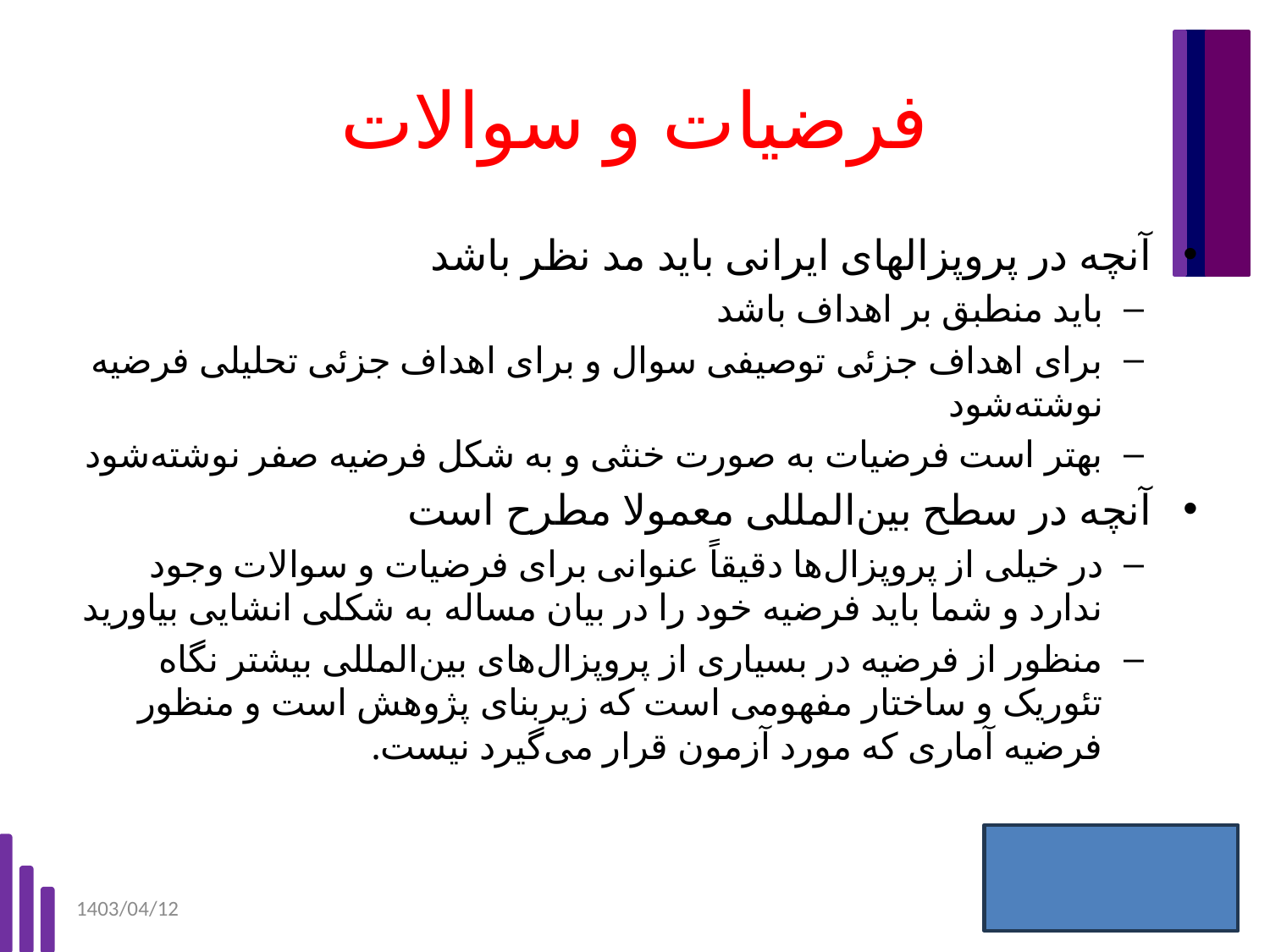

# فرضیات و سوالات
آنچه در پروپزالهای ایرانی باید مد نظر باشد
باید منطبق بر اهداف باشد
برای اهداف جزئی توصیفی سوال و برای اهداف جزئی تحلیلی فرضیه نوشته‌شود
بهتر است فرضیات به صورت خنثی و به شکل فرضیه صفر نوشته‌شود
آنچه در سطح بین‌المللی معمولا مطرح است
در خیلی از پروپزال‌ها دقیقاً عنوانی برای فرضیات و سوالات وجود ندارد و شما باید فرضیه خود را در بیان مساله به شکلی انشایی بیاورید
منظور از فرضیه در بسیاری از پروپزال‌های بین‌المللی بیشتر نگاه تئوریک و ساختار مفهومی است که زیربنای پژوهش است و منظور فرضیه آماری که مورد آزمون قرار می‌گیرد نیست.

1403/04/12